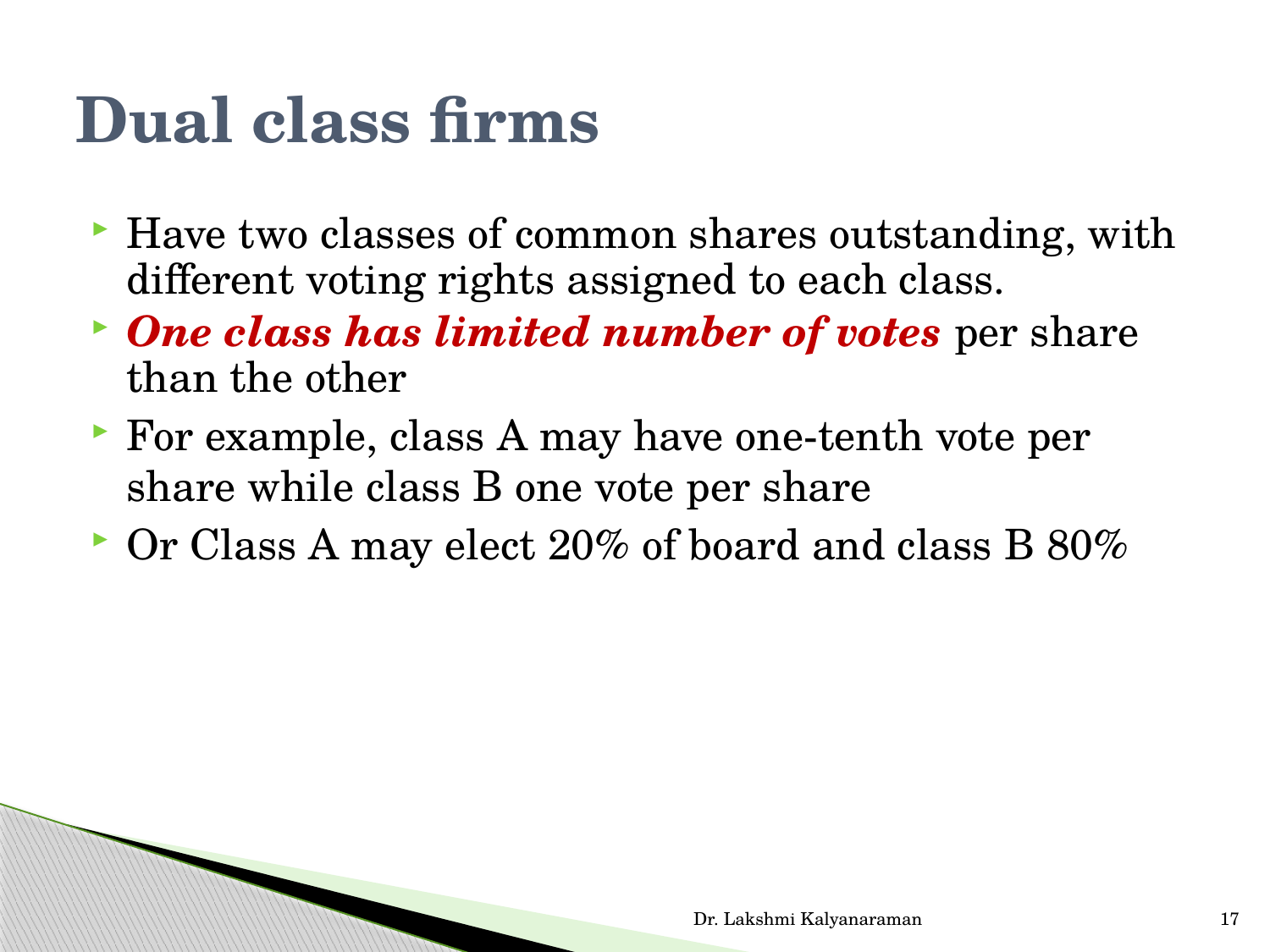

# Dual class firms
Have two classes of common shares outstanding, with different voting rights assigned to each class.
One class has limited number of votes per share than the other
For example, class A may have one-tenth vote per share while class B one vote per share
Or Class A may elect 20% of board and class B 80%

Dr. Lakshmi Kalyanaraman
17